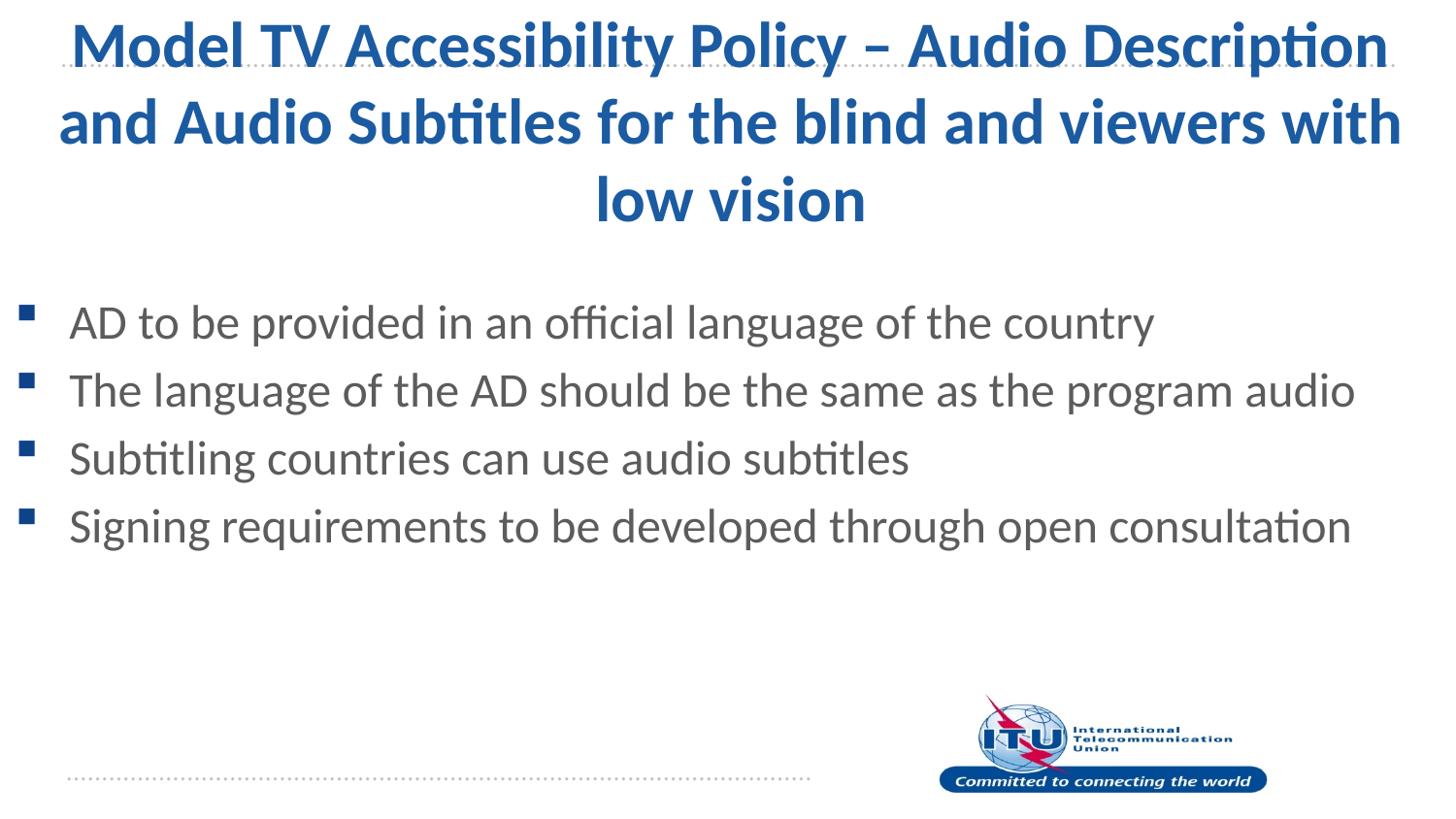

# Model TV Accessibility Policy – Audio Description and Audio Subtitles for the blind and viewers with low vision
AD to be provided in an official language of the country
The language of the AD should be the same as the program audio
Subtitling countries can use audio subtitles
Signing requirements to be developed through open consultation